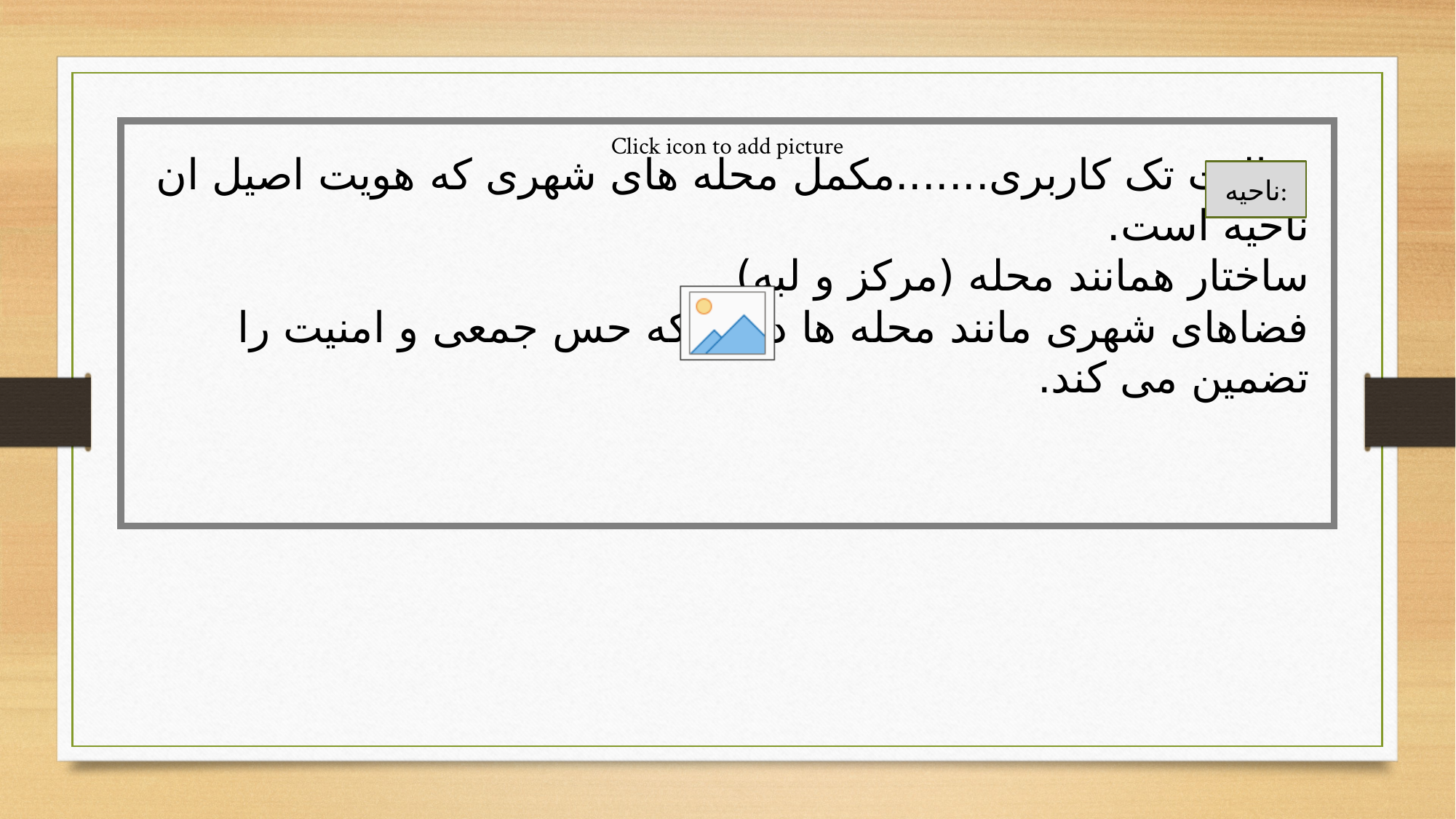

# فعالیت تک کاربری.......مکمل محله های شهری که هویت اصیل ان ناحیه است. ساختار همانند محله (مرکز و لبه) فضاهای شهری مانند محله ها دارند که حس جمعی و امنیت را تضمین می کند.

ناحیه: